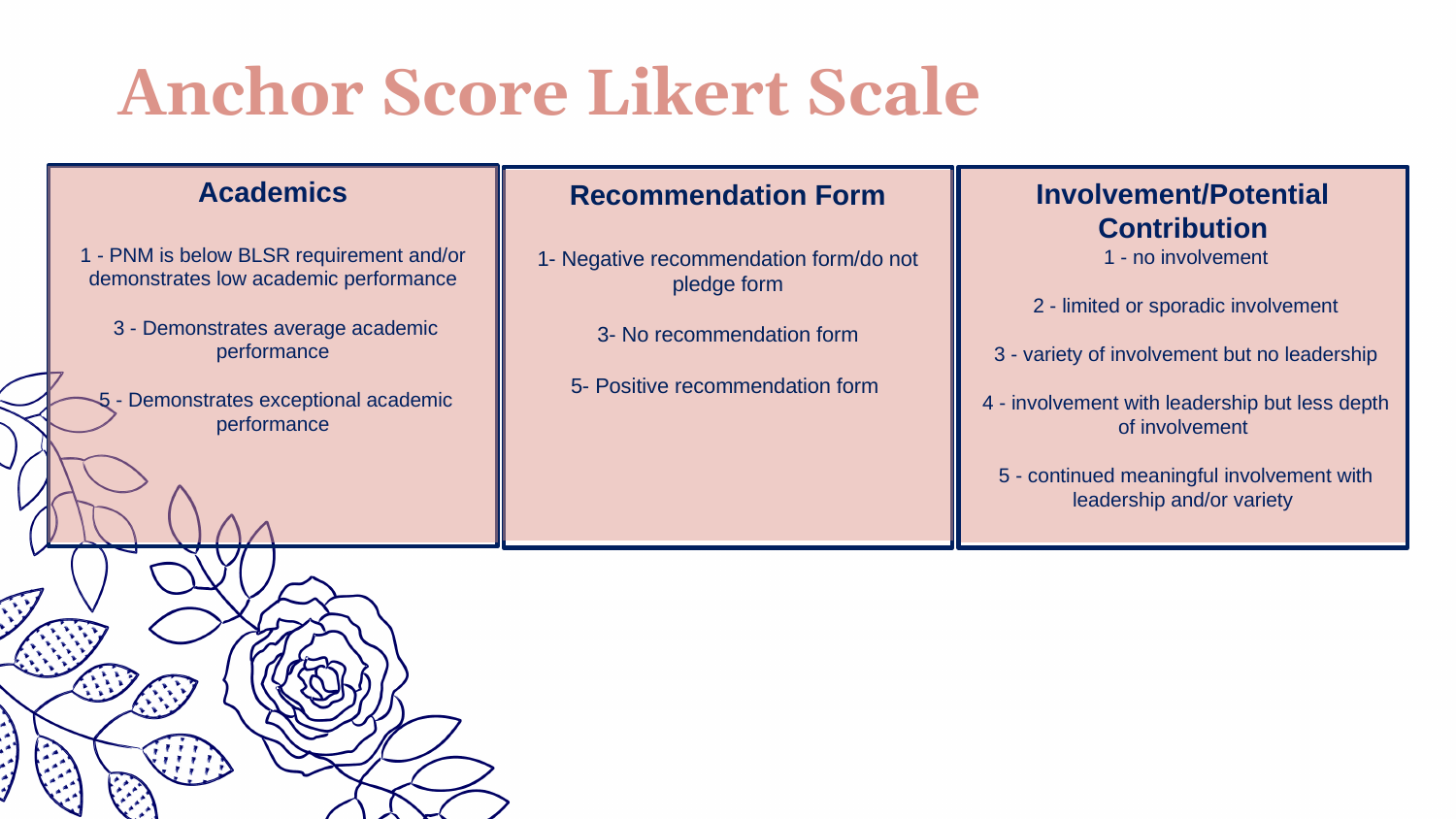

Anchor Score Likert Scale

Academics

1 - PNM is below BLSR requirement and/or demonstrates low academic performance

 3 - Demonstrates average academic performance

 5 - Demonstrates exceptional academic performance

Involvement/Potential Contribution
 1 - no involvement

 2 - limited or sporadic involvement

 3 - variety of involvement but no leadership

 4 - involvement with leadership but less depth of involvement

 5 - continued meaningful involvement with leadership and/or variety

Recommendation Form

1- Negative recommendation form/do not pledge form
3- No recommendation form
5- Positive recommendation form